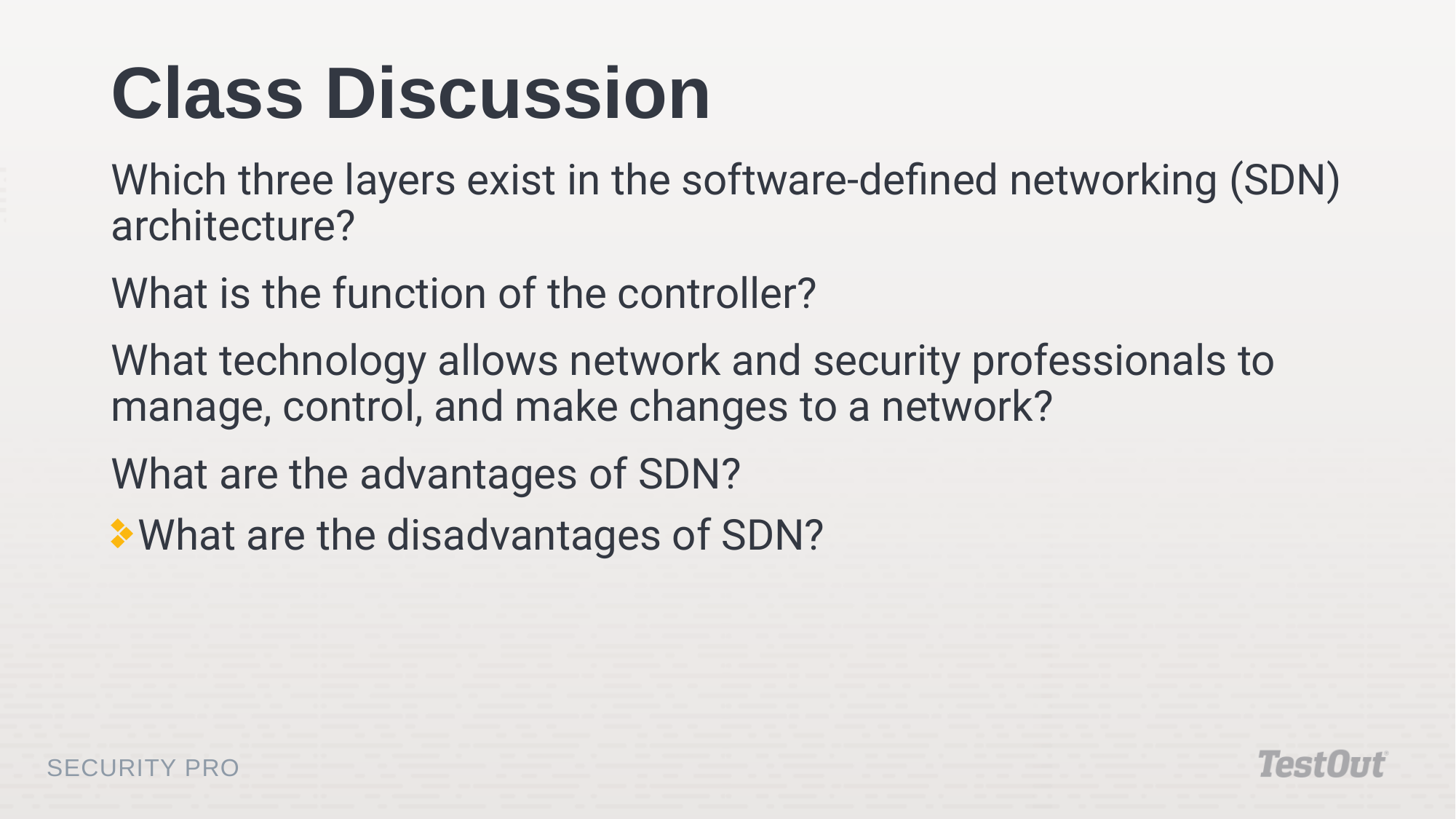

# Class Discussion
Which three layers exist in the software-defined networking (SDN) architecture?
What is the function of the controller?
What technology allows network and security professionals to manage, control, and make changes to a network?
What are the advantages of SDN?
What are the disadvantages of SDN?
Security Pro